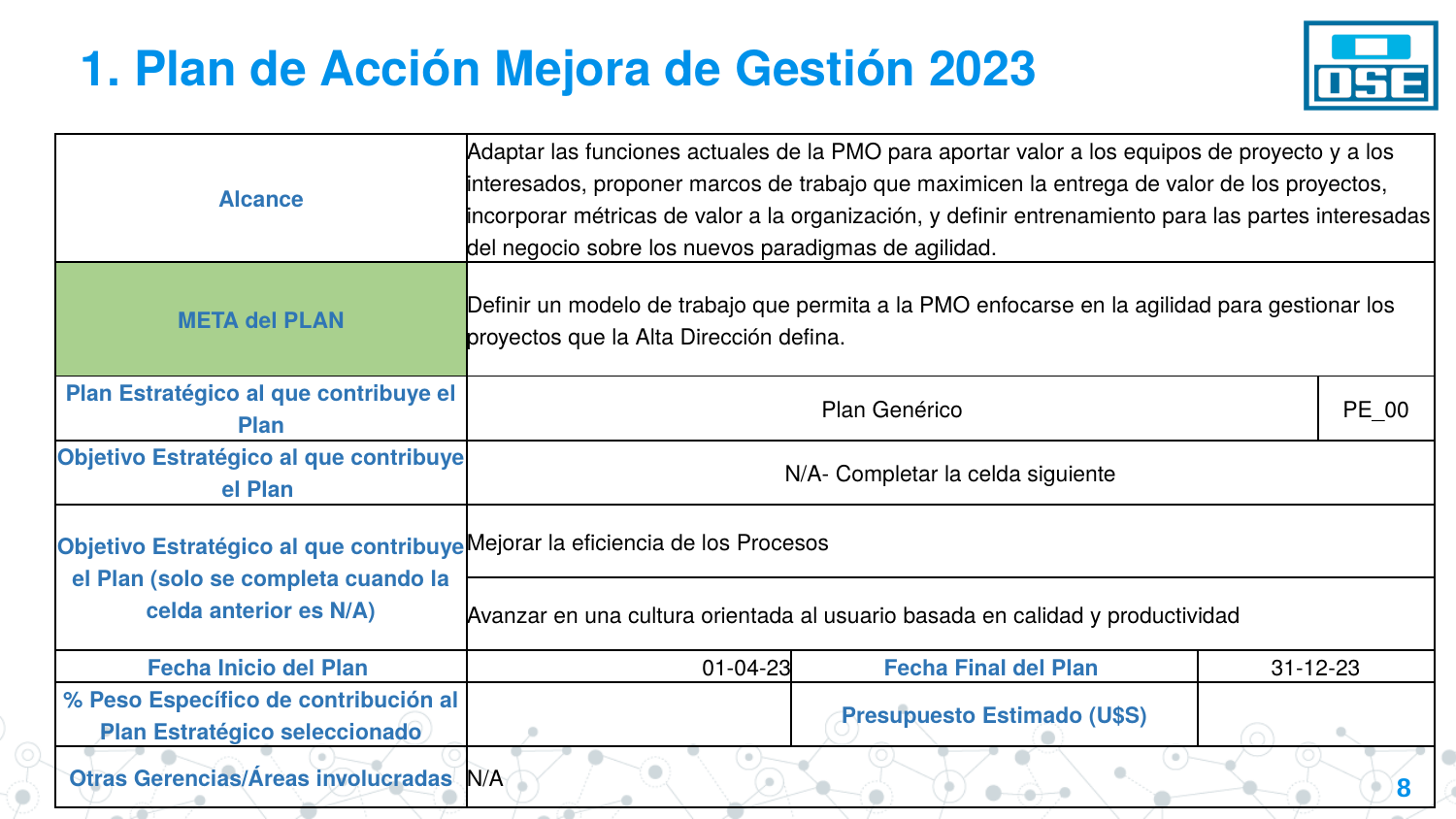

# 1. Plan de Acción Mejora de Gestión 2023
| Alcance | Adaptar las funciones actuales de la PMO para aportar valor a los equipos de proyecto y a los interesados, proponer marcos de trabajo que maximicen la entrega de valor de los proyectos, incorporar métricas de valor a la organización, y definir entrenamiento para las partes interesadas del negocio sobre los nuevos paradigmas de agilidad. |  |  |  |
| --- | --- | --- | --- | --- |
| META del PLAN | Definir un modelo de trabajo que permita a la PMO enfocarse en la agilidad para gestionar los proyectos que la Alta Dirección defina. |  |  |  |
| Plan Estratégico al que contribuye el Plan | Plan Genérico |  |  | PE\_00 |
| Objetivo Estratégico al que contribuye el Plan | N/A- Completar la celda siguiente |  |  |  |
| Objetivo Estratégico al que contribuye el Plan (solo se completa cuando la celda anterior es N/A) | Mejorar la eficiencia de los Procesos |  |  |  |
|  | Avanzar en una cultura orientada al usuario basada en calidad y productividad |  |  |  |
| Fecha Inicio del Plan | 01-04-23 | Fecha Final del Plan | 31-12-23 |  |
| % Peso Específico de contribución al Plan Estratégico seleccionado |  | Presupuesto Estimado (U$S) |  |  |
| Otras Gerencias/Áreas involucradas | N/A |  |  |  |
8